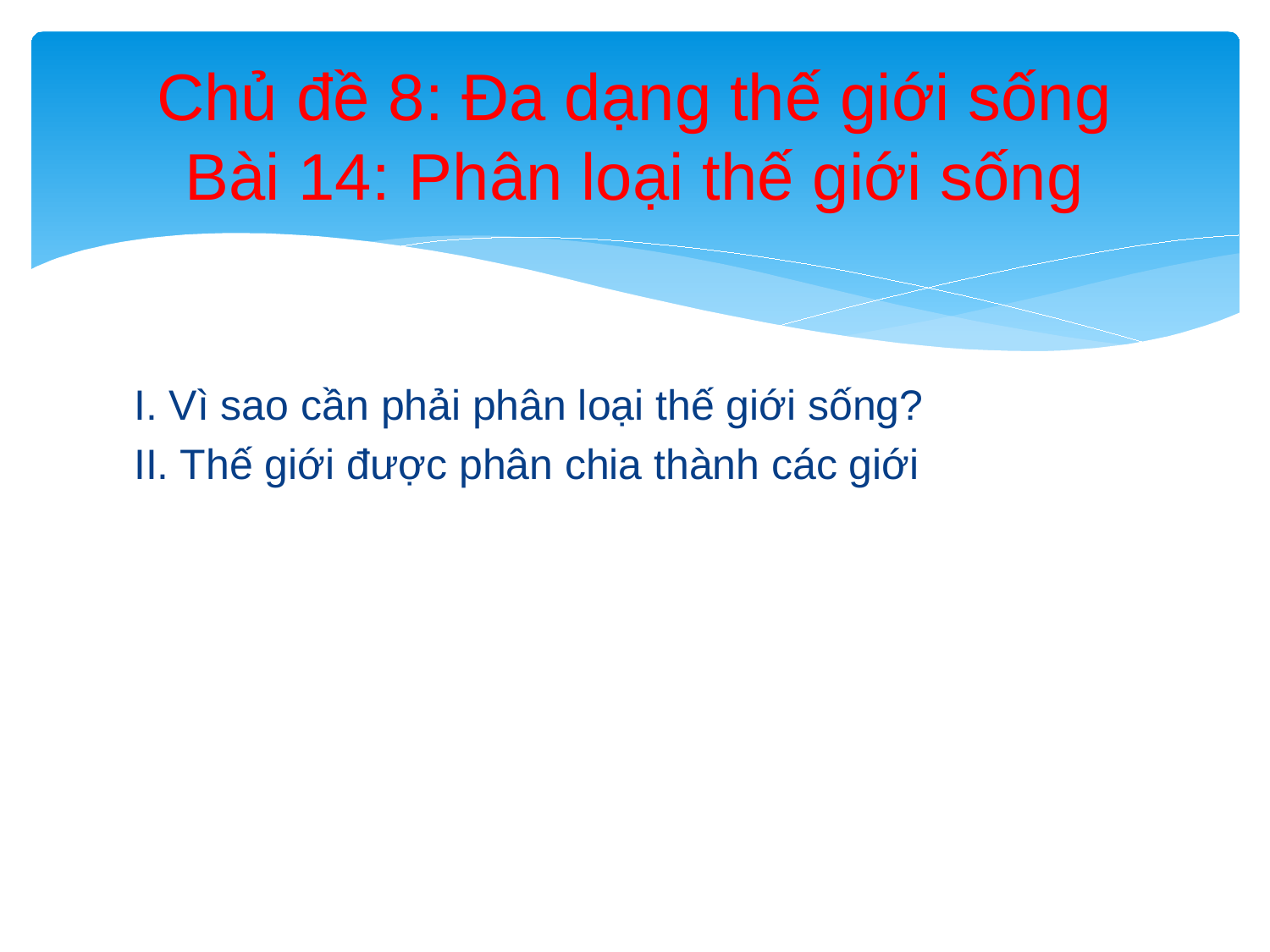

# Chủ đề 8: Đa dạng thế giới sống Bài 14: Phân loại thế giới sống
I. Vì sao cần phải phân loại thế giới sống?
II. Thế giới được phân chia thành các giới